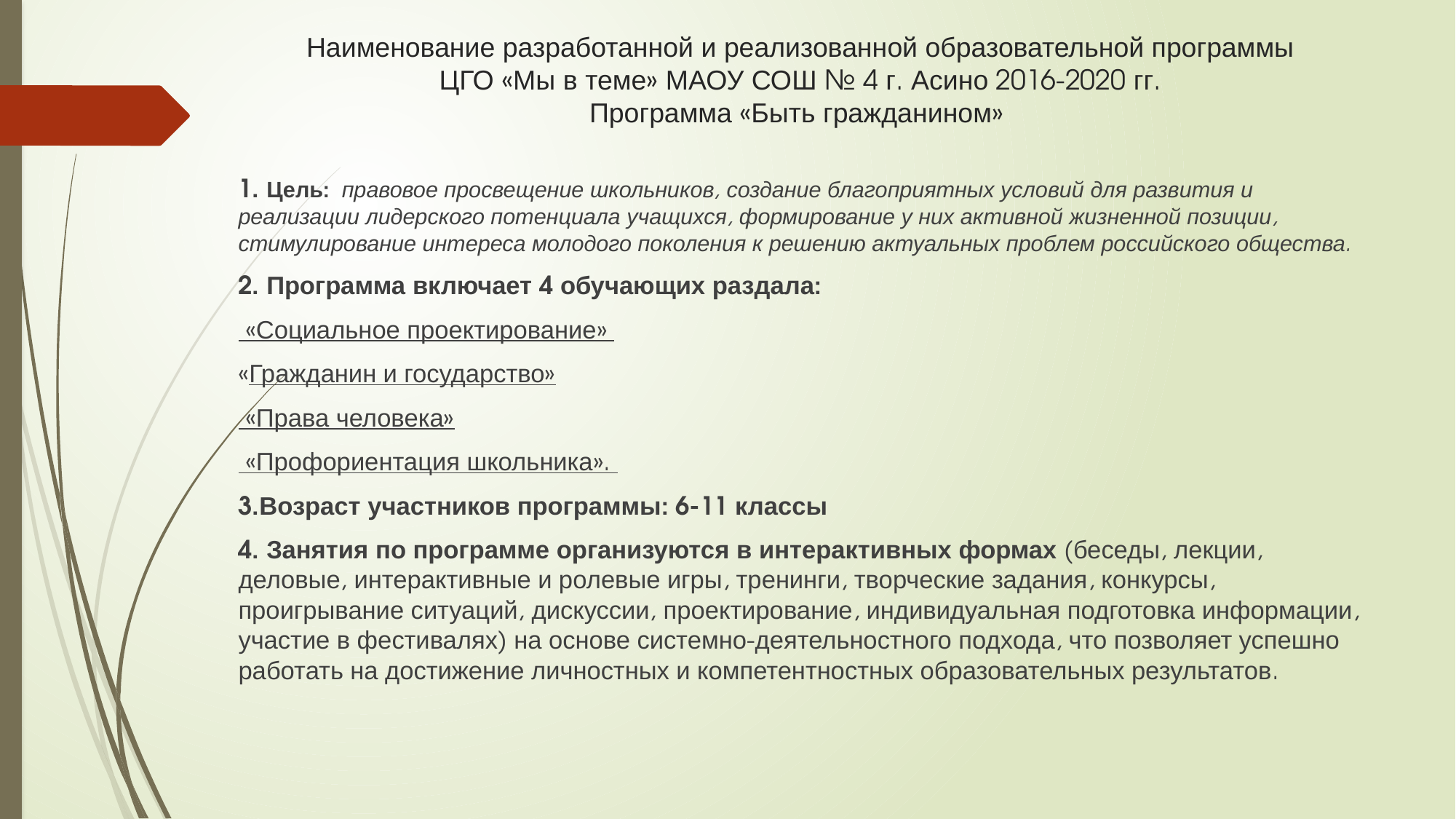

# Наименование разработанной и реализованной образовательной программы ЦГО «Мы в теме» МАОУ СОШ № 4 г. Асино 2016-2020 гг. Программа «Быть гражданином»
1. Цель:  правовое просвещение школьников, создание благоприятных условий для развития и реализации лидерского потенциала учащихся, формирование у них активной жизненной позиции, стимулирование интереса молодого поколения к решению актуальных проблем российского общества.
2. Программа включает 4 обучающих раздала:
 «Социальное проектирование»
«Гражданин и государство»
 «Права человека»
 «Профориентация школьника».
3.Возраст участников программы: 6-11 классы
4. Занятия по программе организуются в интерактивных формах (беседы, лекции, деловые, интерактивные и ролевые игры, тренинги, творческие задания, конкурсы, проигрывание ситуаций, дискуссии, проектирование, индивидуальная подготовка информации, участие в фестивалях) на основе системно-деятельностного подхода, что позволяет успешно работать на достижение личностных и компетентностных образовательных результатов.